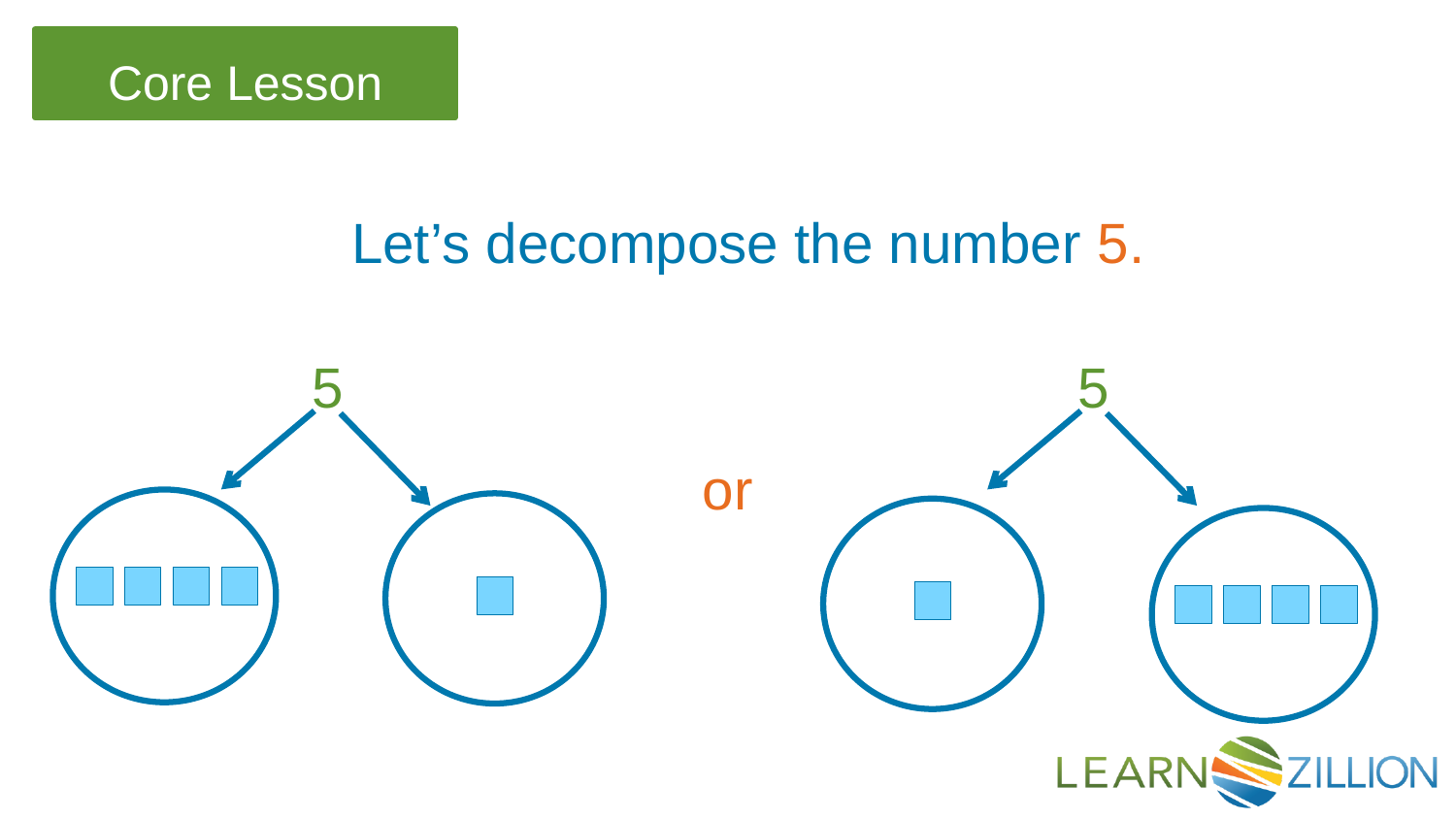

Let’s decompose the number 5.
5
5
or